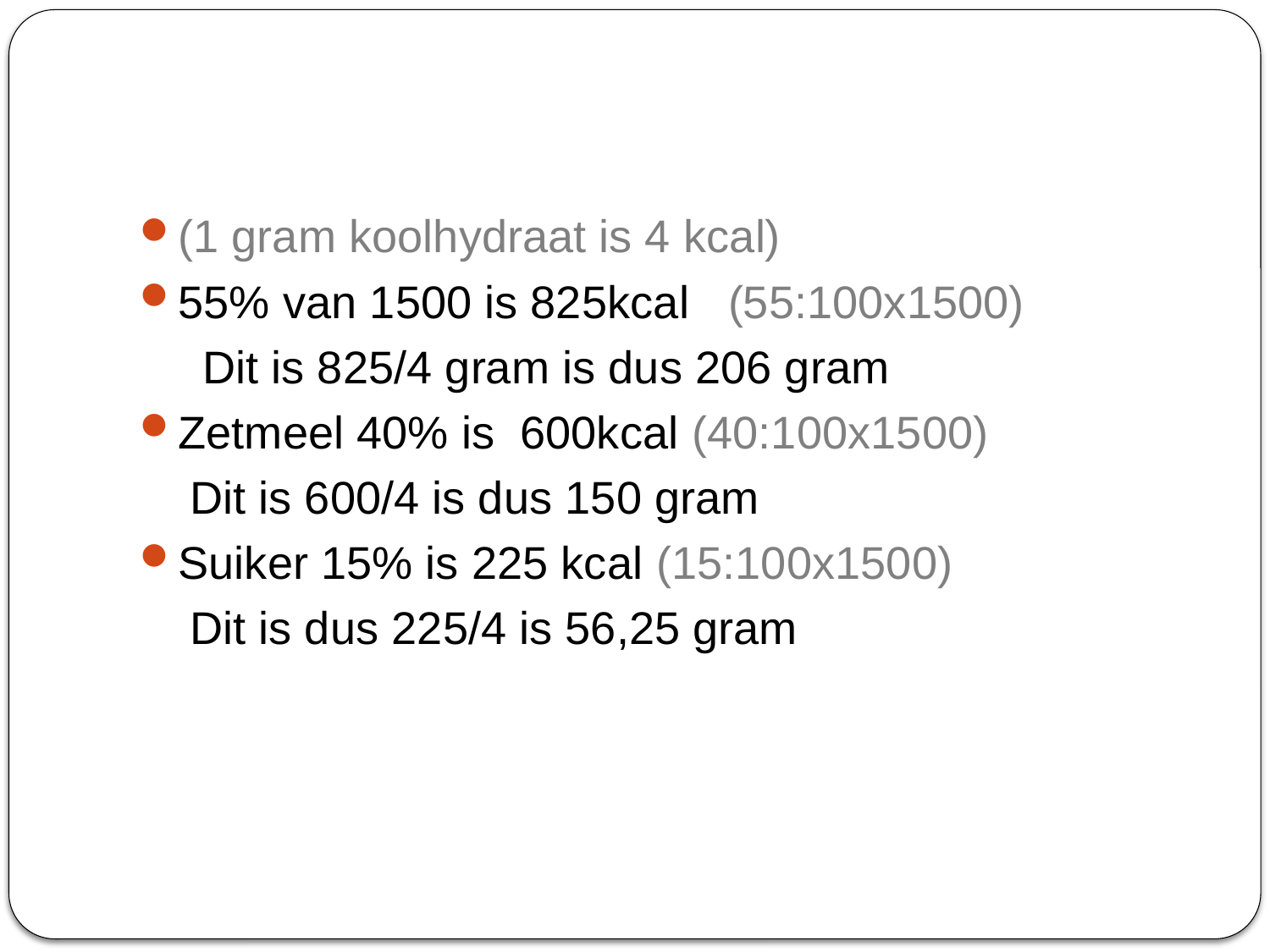

#
(1 gram koolhydraat is 4 kcal)
55% van 1500 is 825kcal   (55:100x1500)
     Dit is 825/4 gram is dus 206 gram
Zetmeel 40% is  600kcal (40:100x1500)
    Dit is 600/4 is dus 150 gram
Suiker 15% is 225 kcal (15:100x1500)
    Dit is dus 225/4 is 56,25 gram